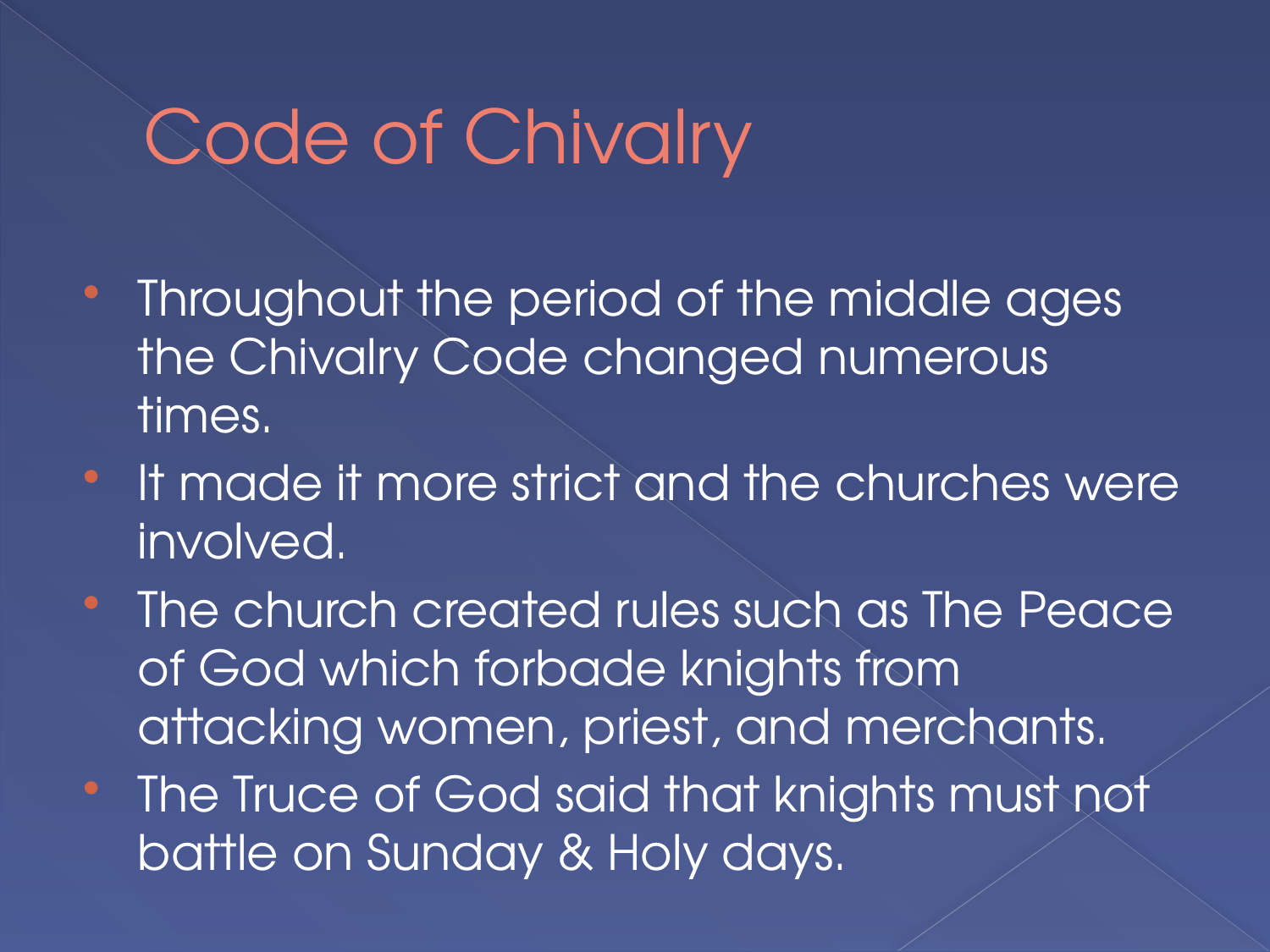

# Code of Chivalry
Throughout the period of the middle ages the Chivalry Code changed numerous times.
It made it more strict and the churches were involved.
The church created rules such as The Peace of God which forbade knights from attacking women, priest, and merchants.
The Truce of God said that knights must not battle on Sunday & Holy days.